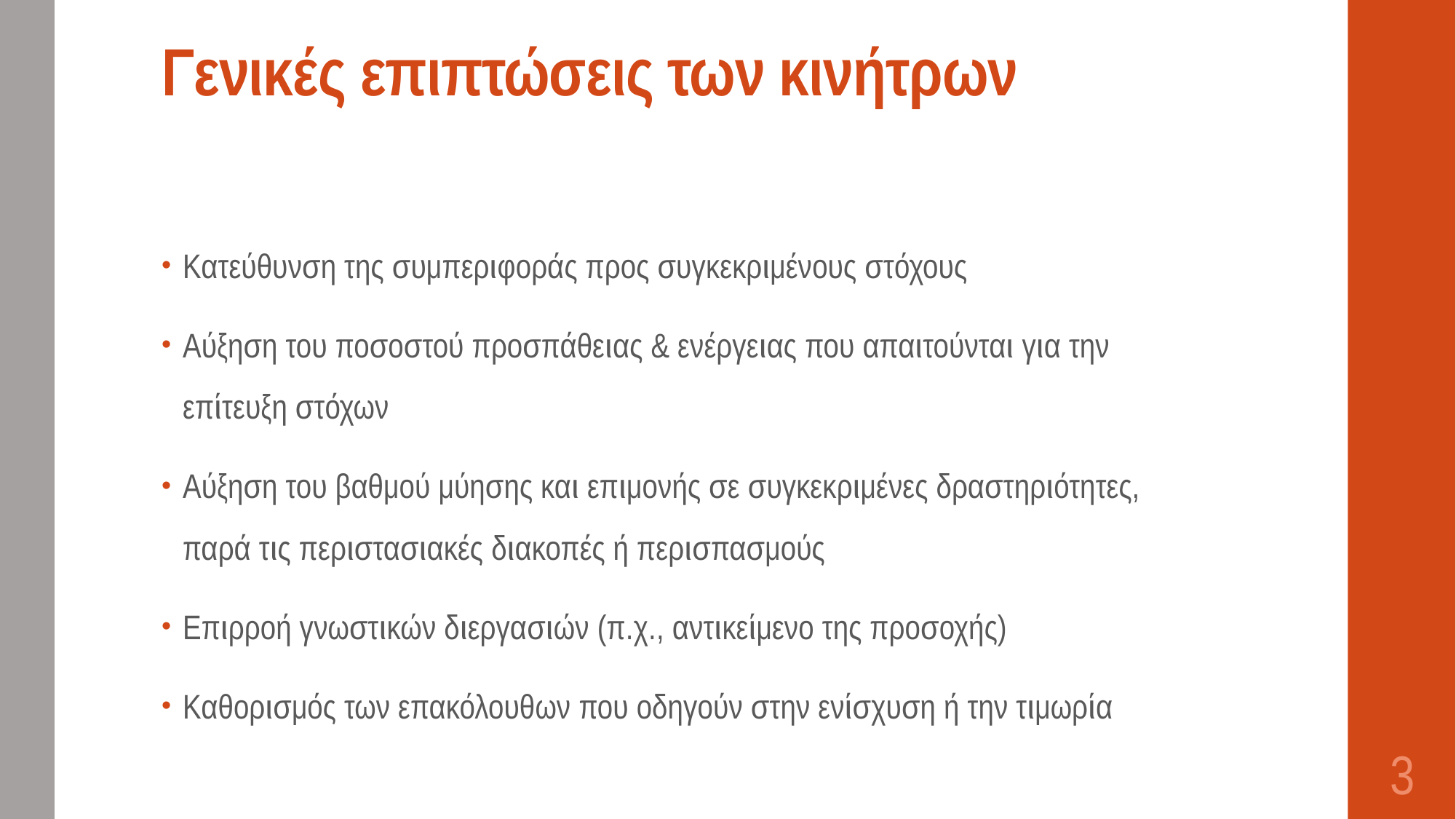

# Γενικές επιπτώσεις των κινήτρων
Κατεύθυνση της συμπεριφοράς προς συγκεκριμένους στόχους
Αύξηση του ποσοστού προσπάθειας & ενέργειας που απαιτούνται για την επίτευξη στόχων
Αύξηση του βαθμού μύησης και επιμονής σε συγκεκριμένες δραστηριότητες, παρά τις περιστασιακές διακοπές ή περισπασμούς
Επιρροή γνωστικών διεργασιών (π.χ., αντικείμενο της προσοχής)
Καθορισμός των επακόλουθων που οδηγούν στην ενίσχυση ή την τιμωρία
3